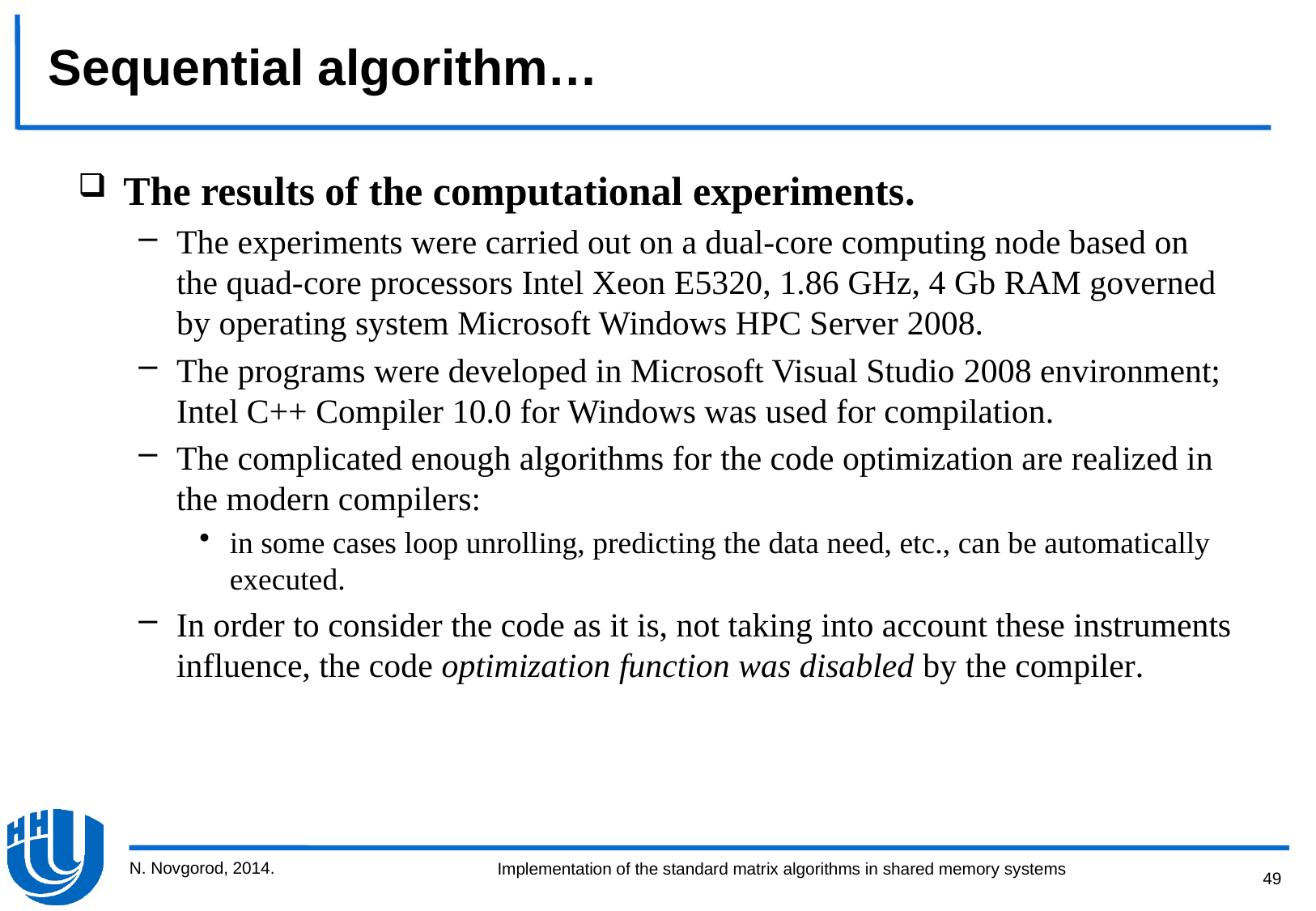

# Sequential algorithm…
The results of the computational experiments.
The experiments were carried out on a dual-core computing node based on the quad-core processors Intel Xeon E5320, 1.86 GHz, 4 Gb RAM governed by operating system Microsoft Windows HPC Server 2008.
The programs were developed in Microsoft Visual Studio 2008 environment; Intel C++ Compiler 10.0 for Windows was used for compilation.
The complicated enough algorithms for the code optimization are realized in the modern compilers:
in some cases loop unrolling, predicting the data need, etc., can be automatically executed.
In order to consider the code as it is, not taking into account these instruments influence, the code optimization function was disabled by the compiler.

N. Novgorod, 2014.
49
Implementation of the standard matrix algorithms in shared memory systems